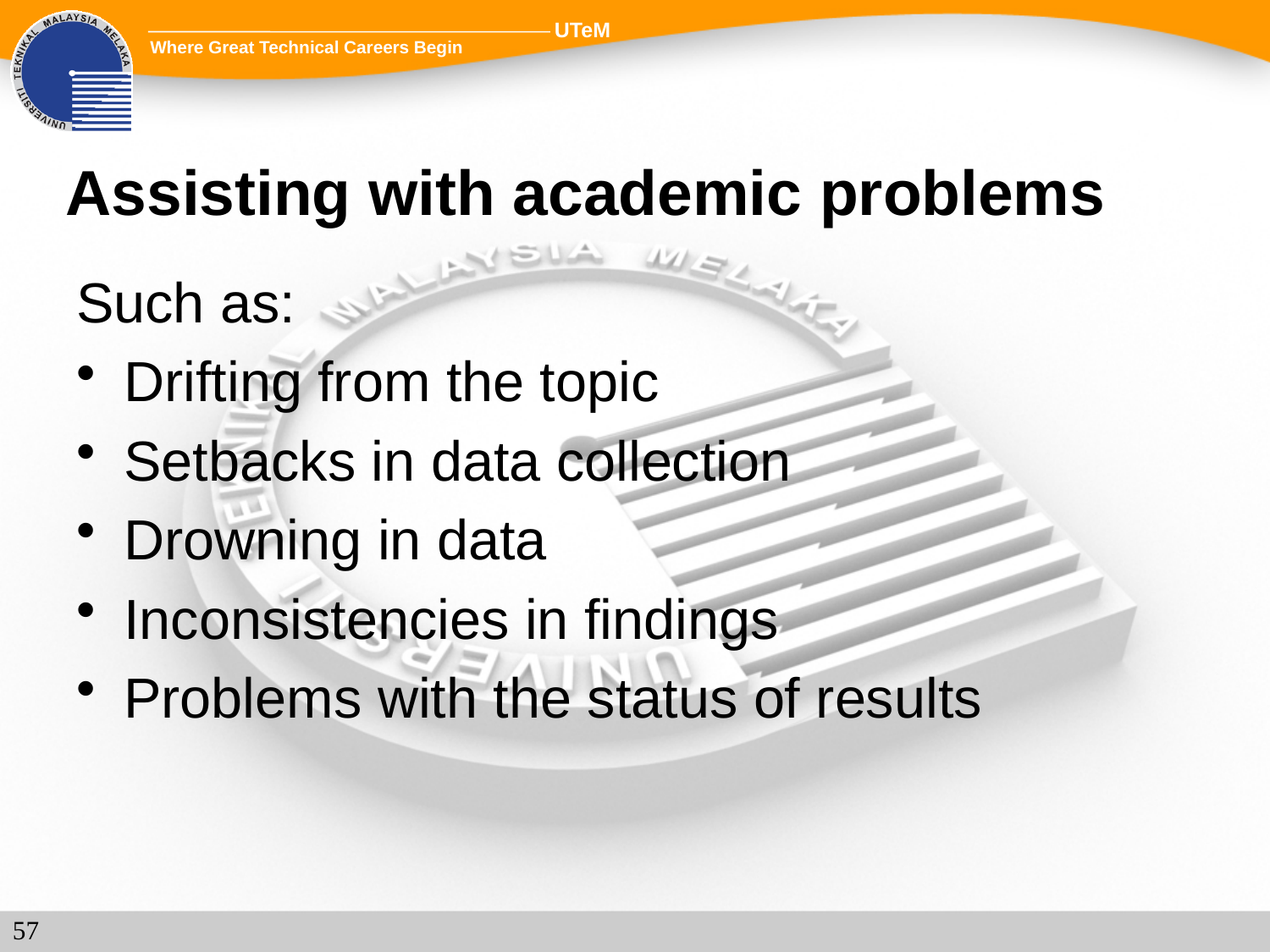

# Assisting with academic problems
Such as:
Drifting from the topic
Setbacks in data collection
Drowning in data
Inconsistencies in findings
Problems with the status of results